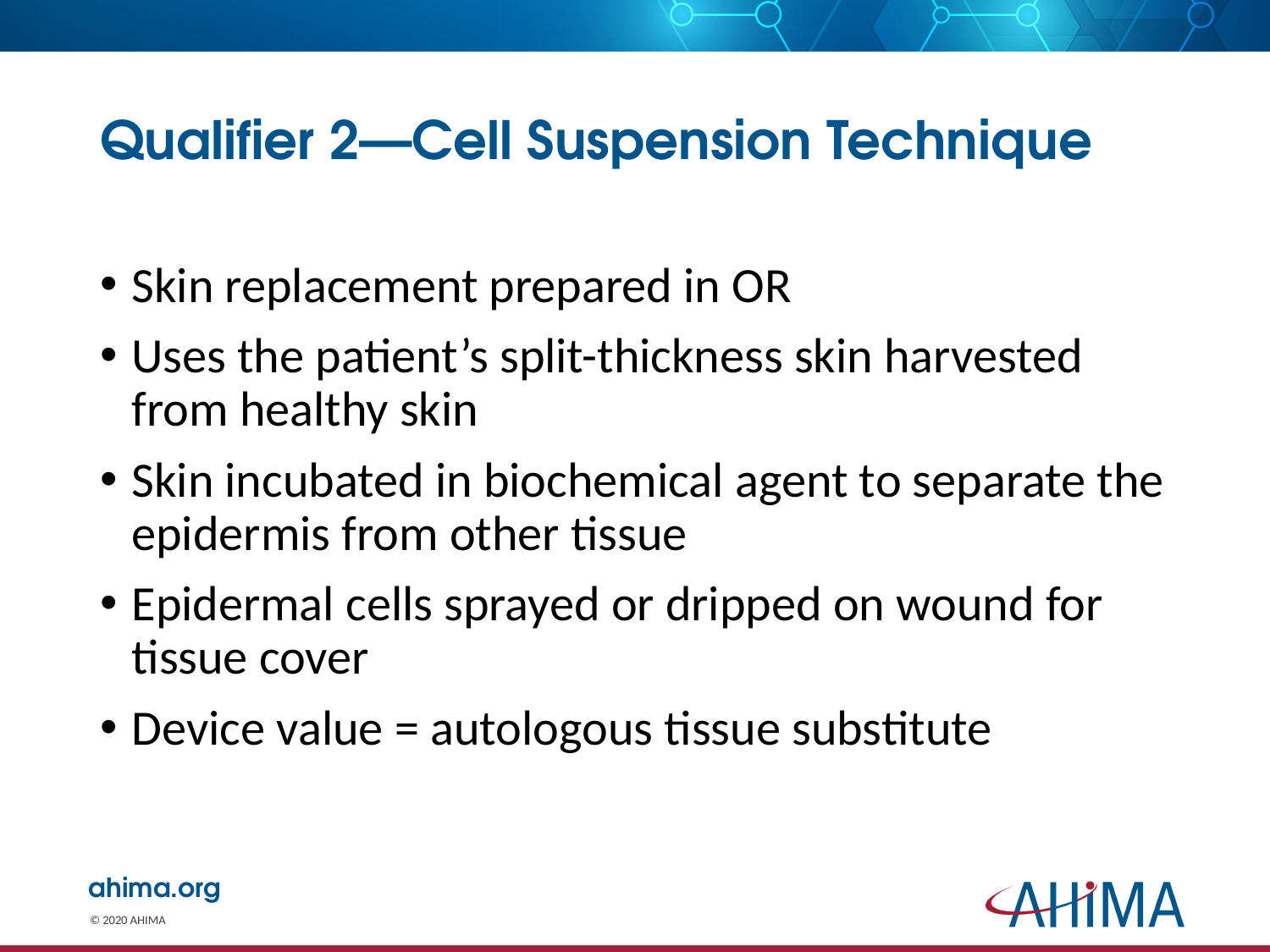

# Qualifier 2—Cell Suspension Technique
Skin replacement prepared in OR
Uses the patient’s split-thickness skin harvested from healthy skin
Skin incubated in biochemical agent to separate the epidermis from other tissue
Epidermal cells sprayed or dripped on wound for tissue cover
Device value = autologous tissue substitute